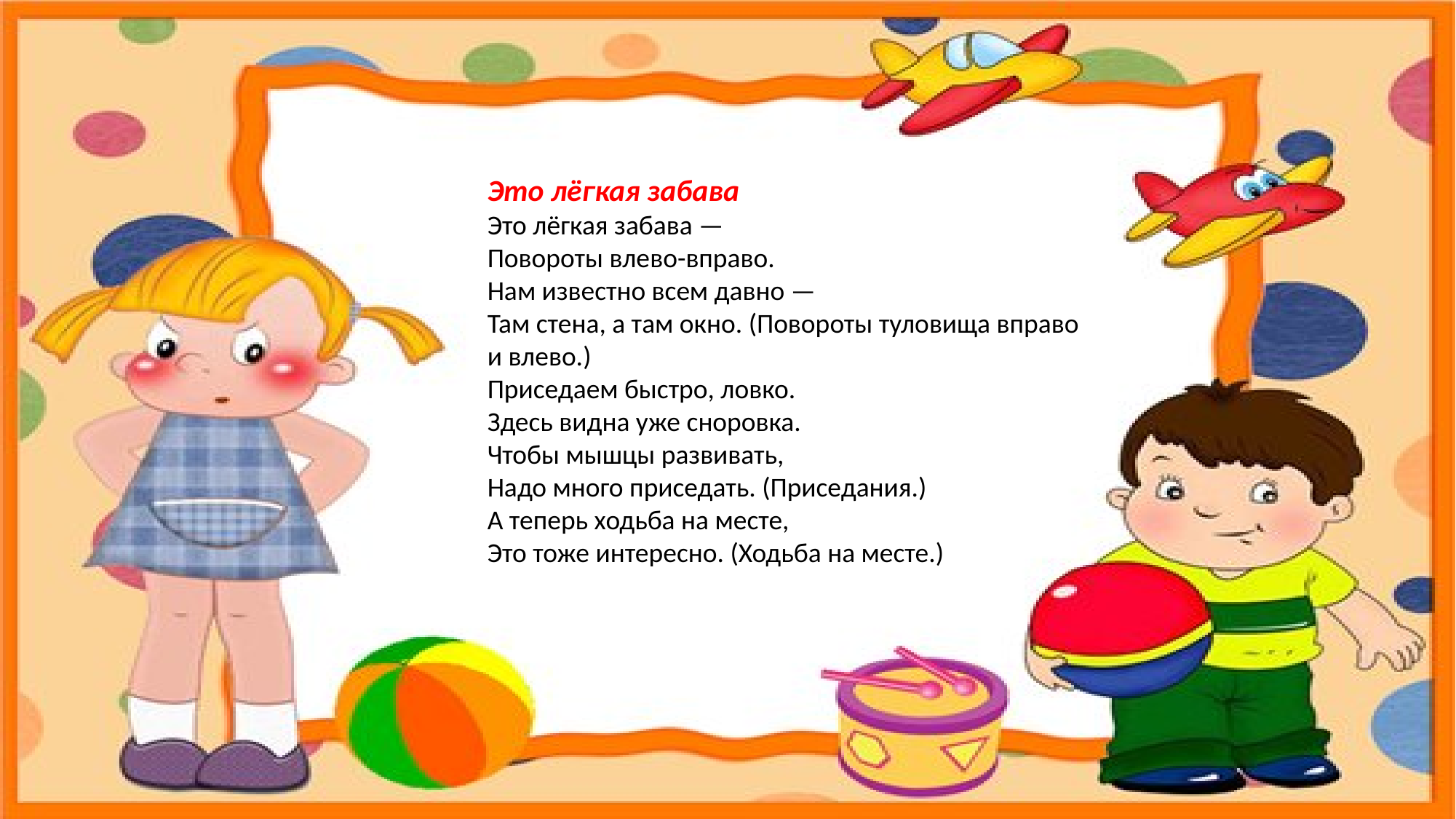

Это лёгкая забава 
Это лёгкая забава — 
Повороты влево-вправо. 
Нам известно всем давно — 
Там стена, а там окно. (Повороты туловища вправо и влево.) 
Приседаем быстро, ловко. 
Здесь видна уже сноровка. 
Чтобы мышцы развивать, 
Надо много приседать. (Приседания.) 
А теперь ходьба на месте, 
Это тоже интересно. (Ходьба на месте.)